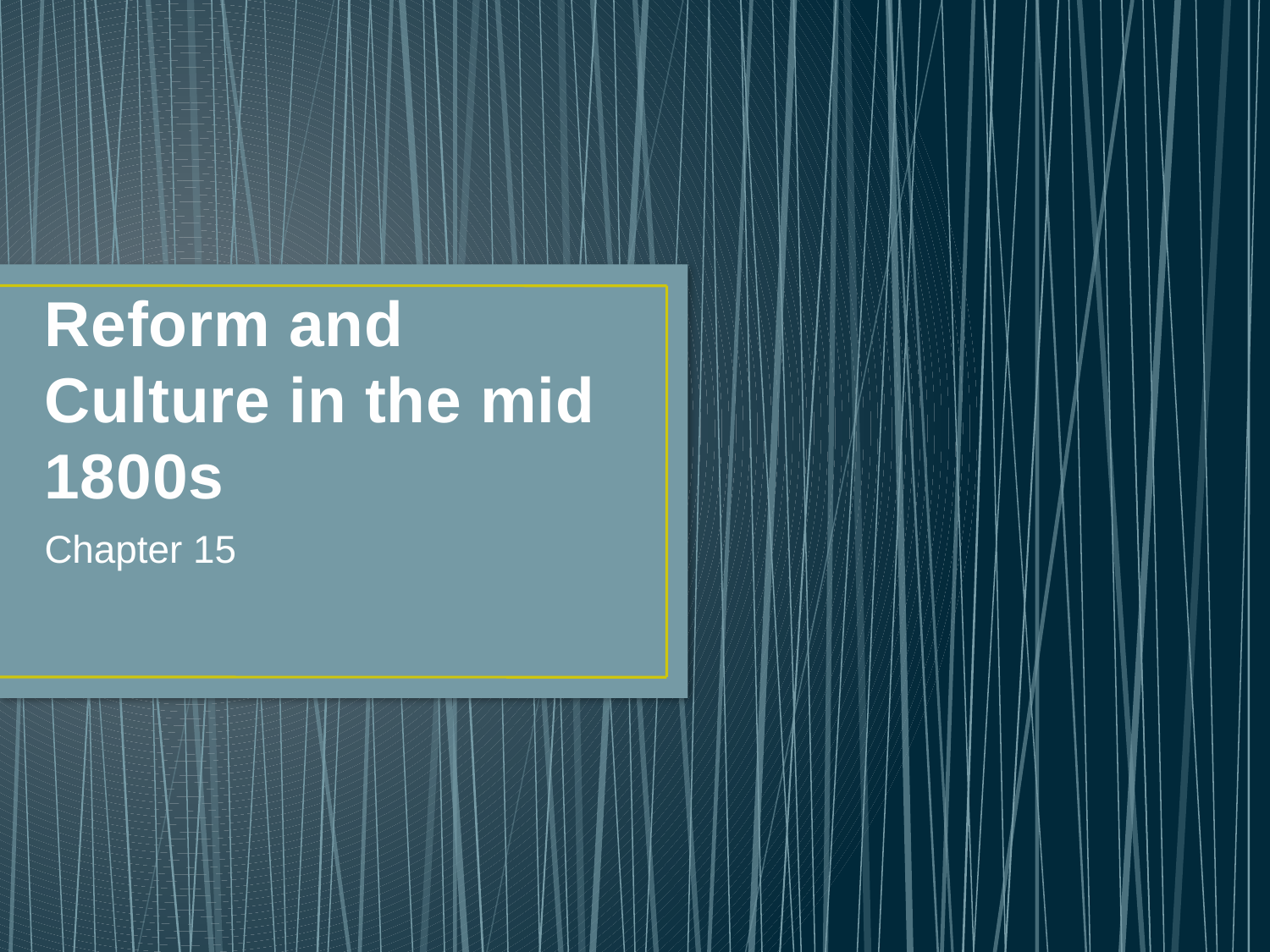

# Reform and Culture in the mid 1800s
Chapter 15